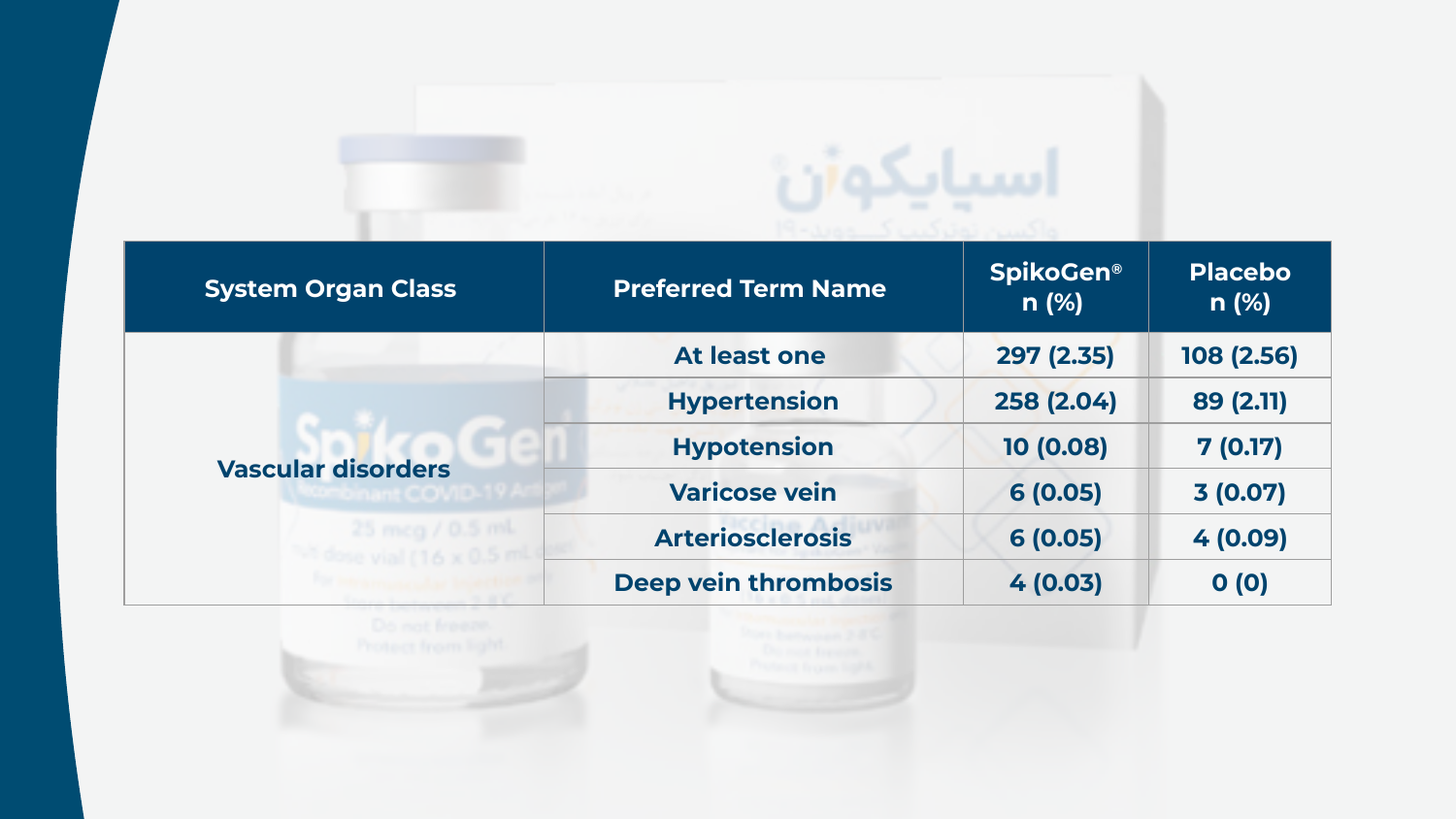

| System Organ Class | Preferred Term Name | SpikoGen® n (%) | Placebo n (%) |
| --- | --- | --- | --- |
| Vascular disorders | At least one | 297 (2.35) | 108 (2.56) |
|  | Hypertension | 258 (2.04) | 89 (2.11) |
|  | Hypotension | 10 (0.08) | 7 (0.17) |
|  | Varicose vein | 6 (0.05) | 3 (0.07) |
|  | Arteriosclerosis | 6 (0.05) | 4 (0.09) |
|  | Deep vein thrombosis | 4 (0.03) | 0 (0) |